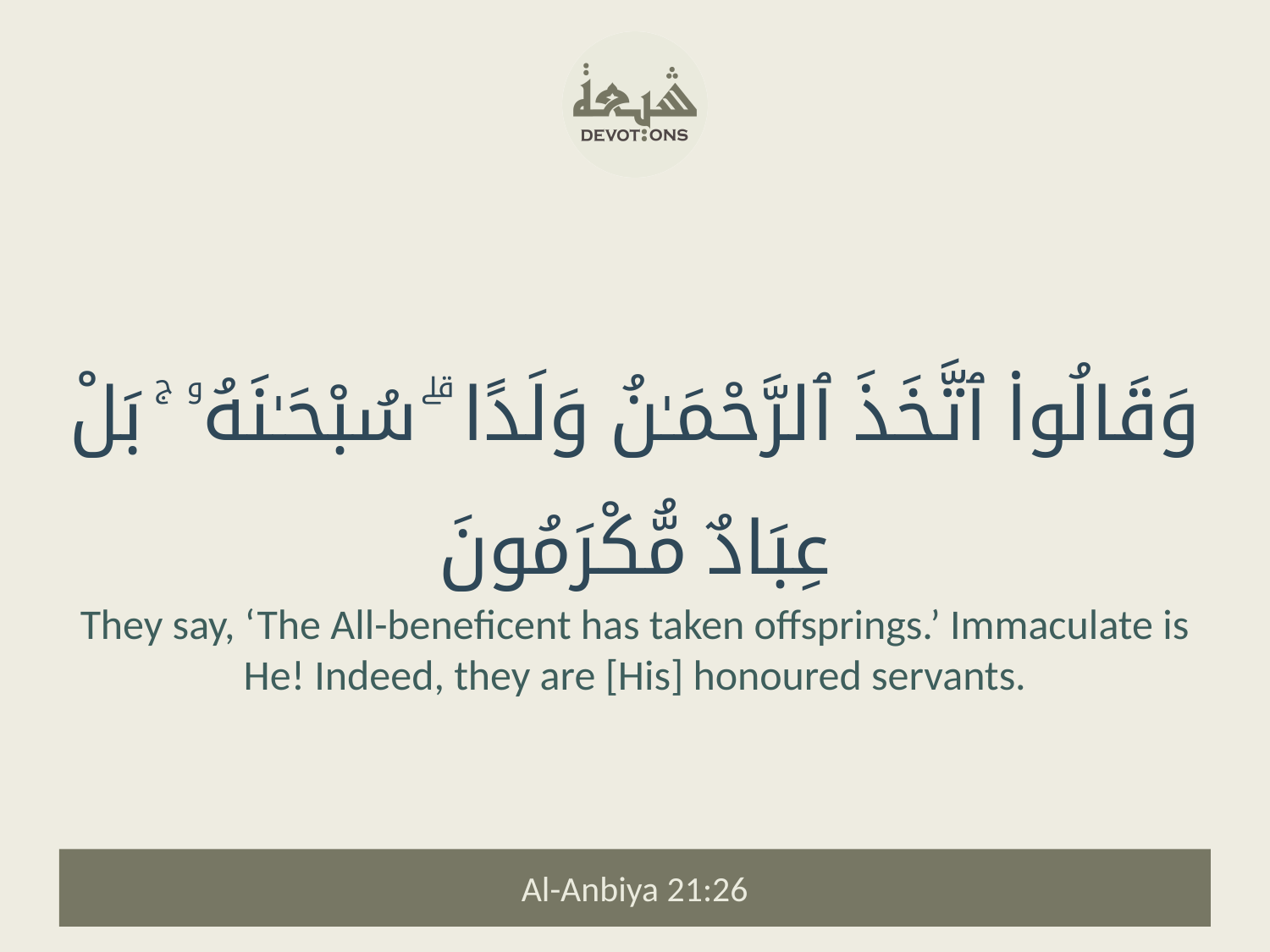

وَقَالُوا۟ ٱتَّخَذَ ٱلرَّحْمَـٰنُ وَلَدًا ۗ سُبْحَـٰنَهُۥ ۚ بَلْ عِبَادٌ مُّكْرَمُونَ
They say, ‘The All-beneficent has taken offsprings.’ Immaculate is He! Indeed, they are [His] honoured servants.
Al-Anbiya 21:26